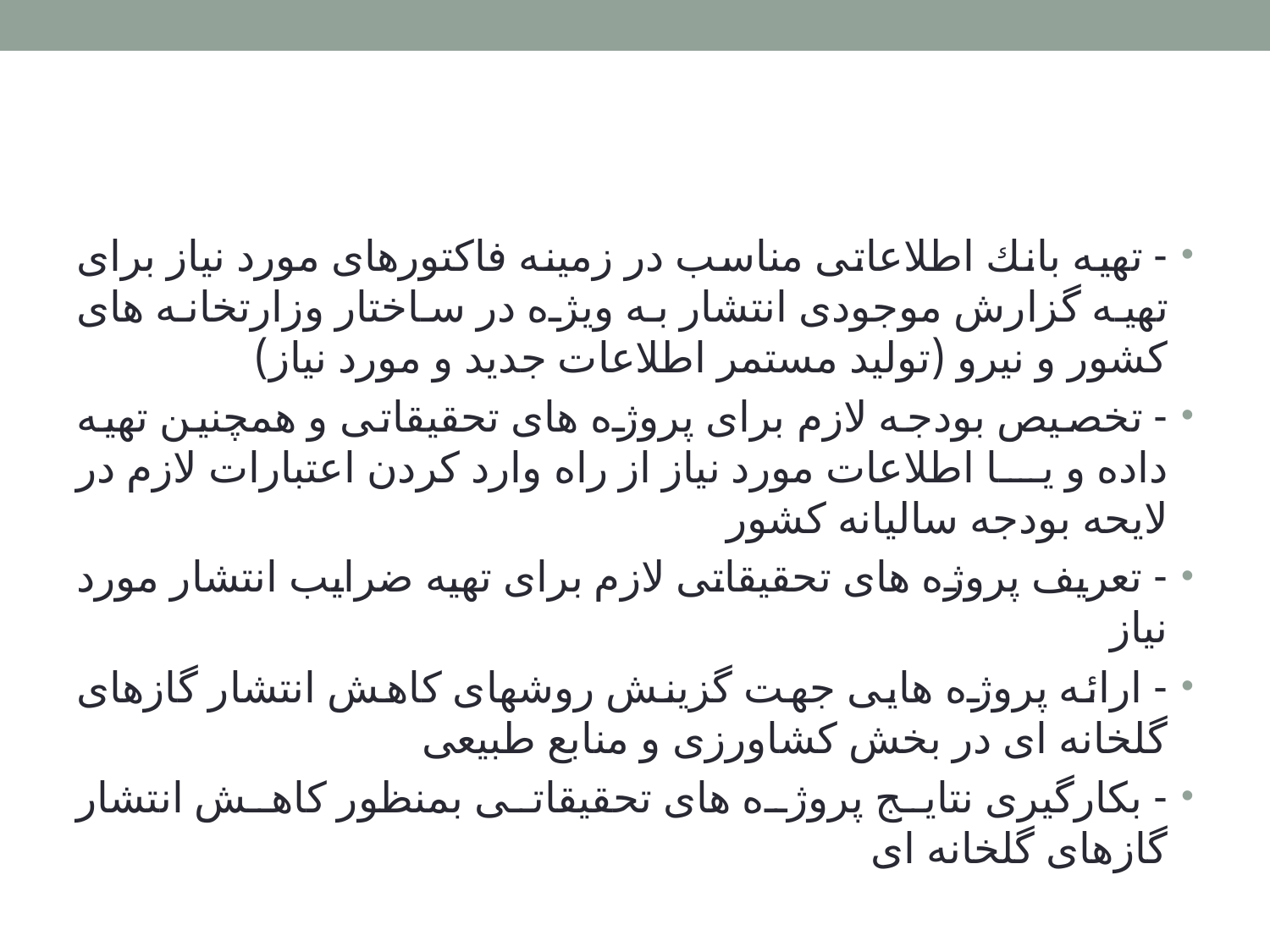

#
- تهیه بانك اطلاعاتی مناسب در زمینه فاکتورهای مورد نیاز برای تهیه گزارش موجودی انتشار به ويژه در ساختار وزارتخانه های کشور و نیرو (تولید مستمر اطلاعات جديد و مورد نیاز)
- تخصیص بودجه لازم برای پروژه های تحقیقاتی و همچنین تهیه داده و يا اطلاعات مورد نیاز از راه وارد کردن اعتبارات لازم در لايحه بودجه سالیانه کشور
- تعريف پروژه های تحقیقاتی لازم برای تهیه ضرايب انتشار مورد نیاز
- ارائه پروژه هایی جهت گزینش روشهای کاهش انتشار گازهای گلخانه ای در بخش کشاورزی و منابع طبیعی
- بکارگیری نتایج پروژه های تحقیقاتی بمنظور کاهش انتشار گازهای گلخانه ای